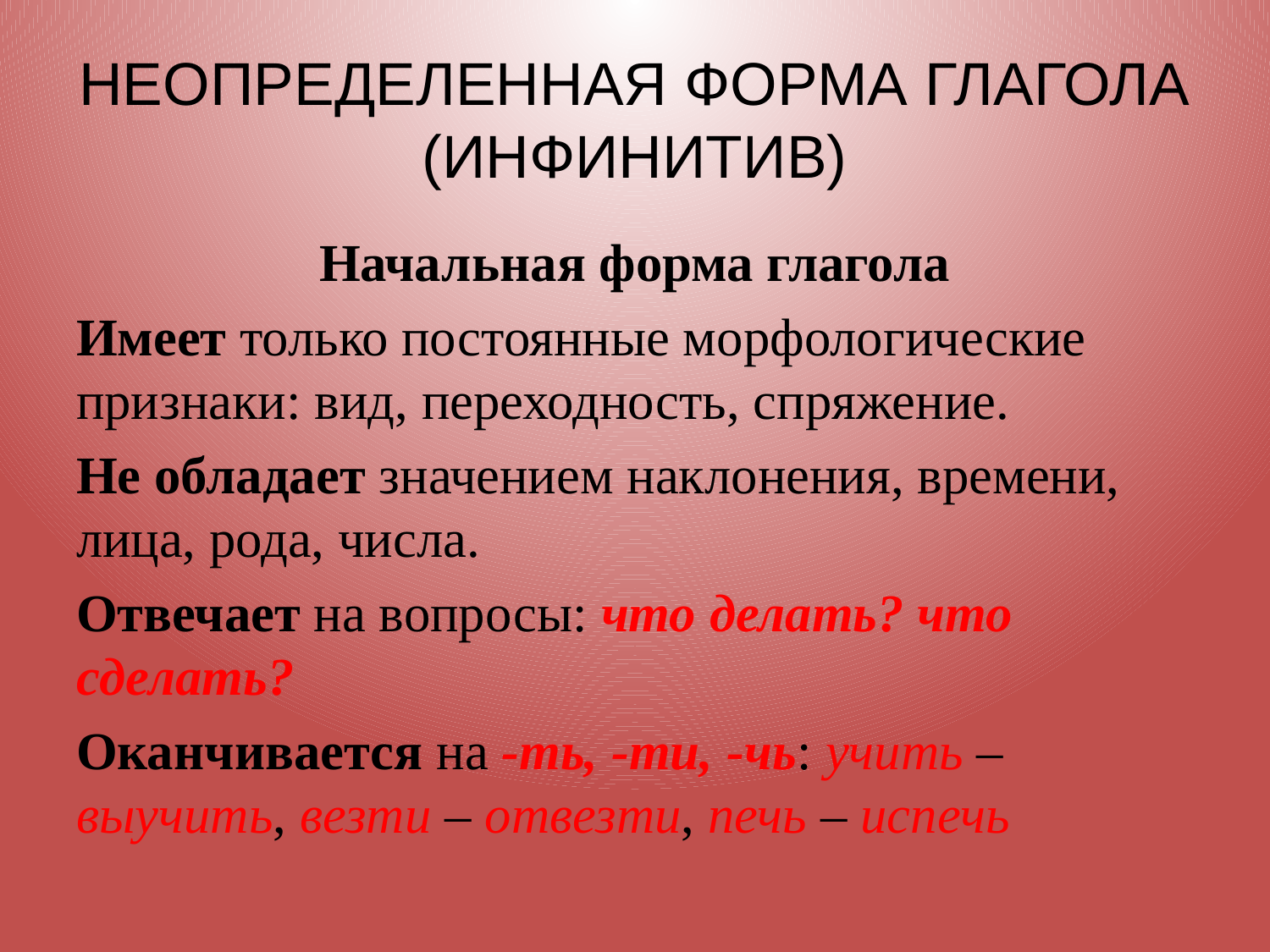

# НЕОПРЕДЕЛЕННАЯ ФОРМА ГЛАГОЛА (ИНФИНИТИВ)
Начальная форма глагола
Имеет только постоянные морфологические признаки: вид, переходность, спряжение.
Не обладает значением наклонения, времени, лица, рода, числа.
Отвечает на вопросы: что делать? что сделать?
Оканчивается на -ть, -ти, -чь: учить – выучить, везти – отвезти, печь – испечь